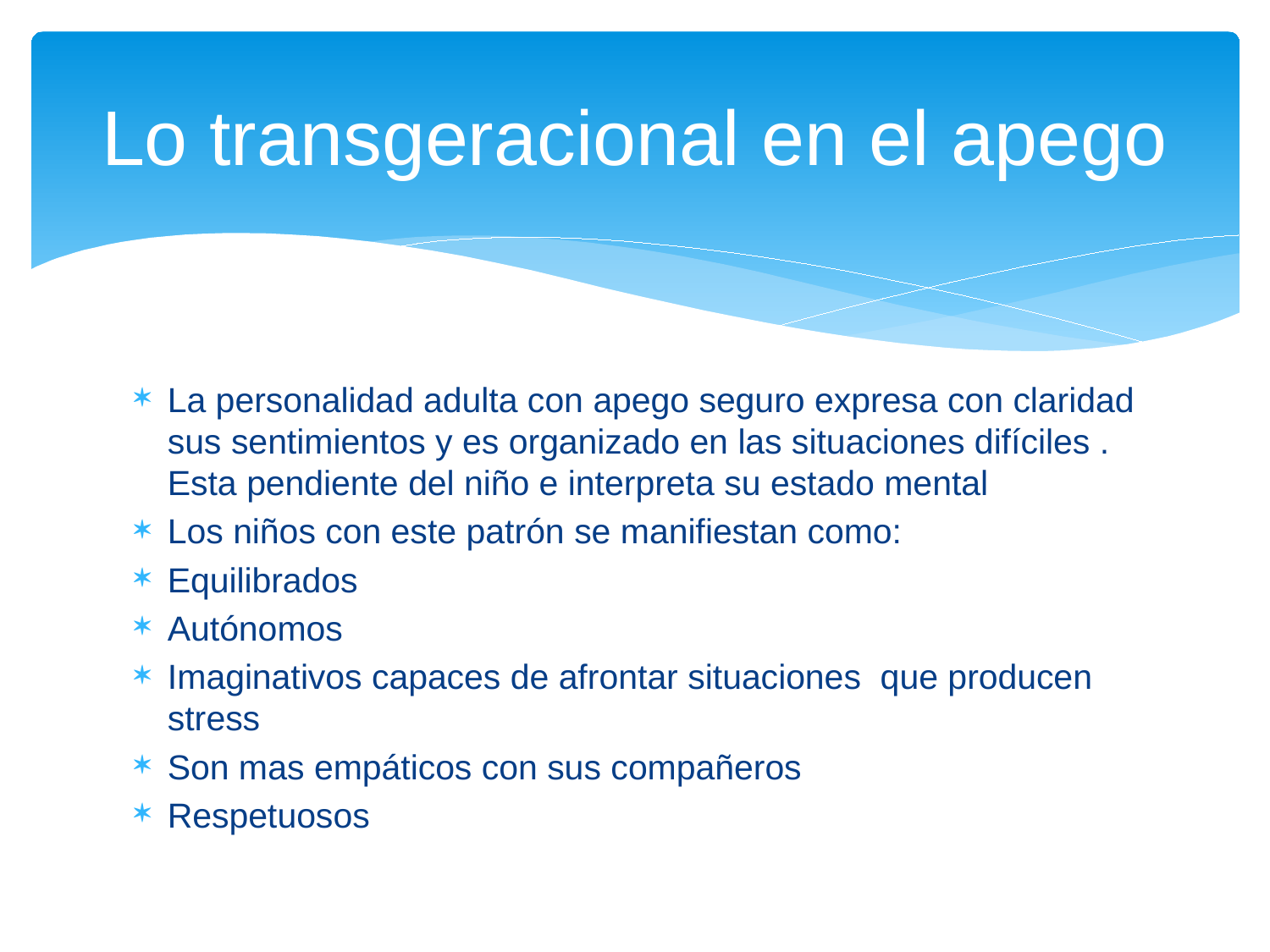

# Lo transgeracional en el apego
La personalidad adulta con apego seguro expresa con claridad sus sentimientos y es organizado en las situaciones difíciles . Esta pendiente del niño e interpreta su estado mental
Los niños con este patrón se manifiestan como:
Equilibrados
Autónomos
Imaginativos capaces de afrontar situaciones  que producen stress
Son mas empáticos con sus compañeros
Respetuosos